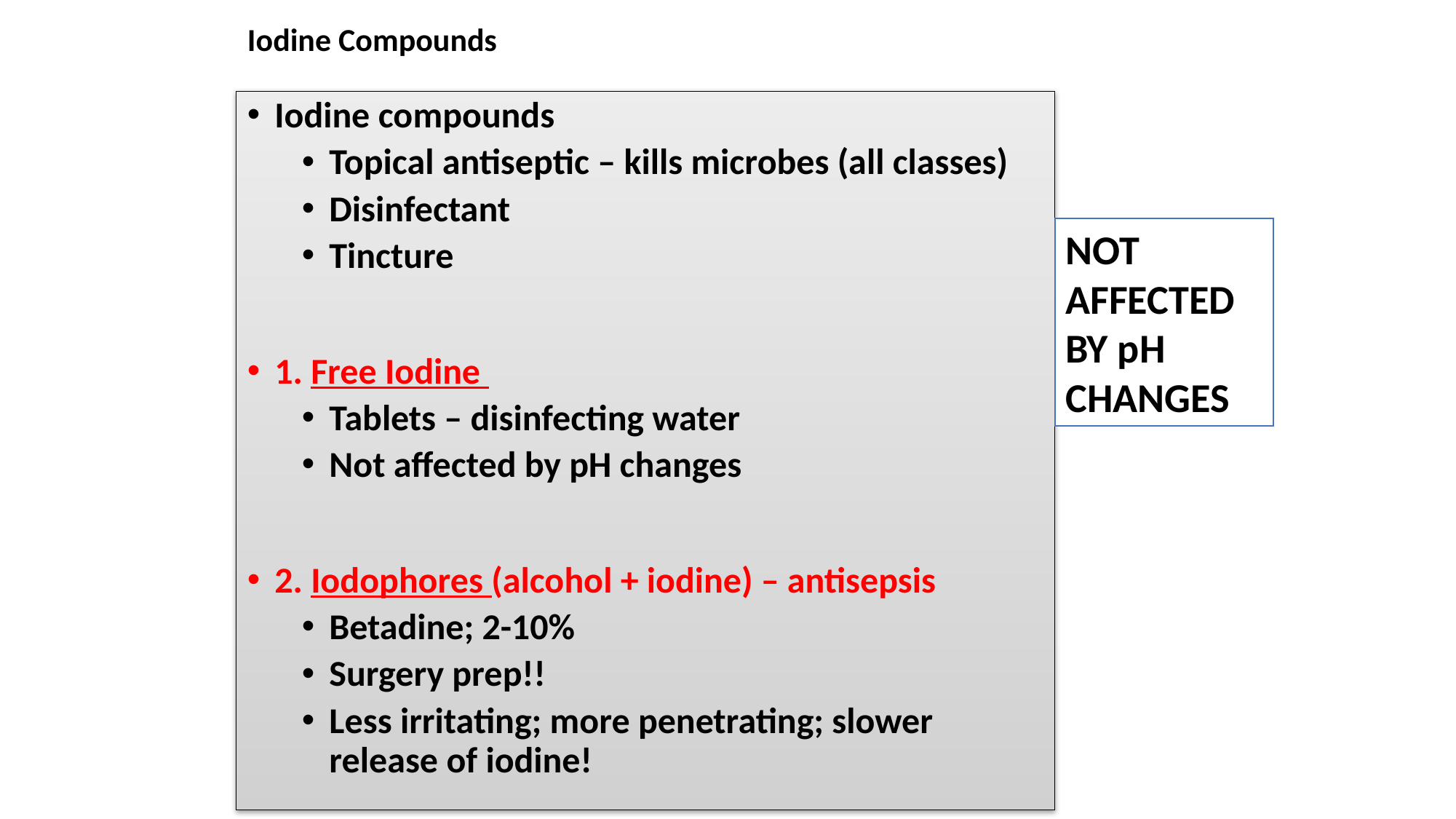

# Iodine Compounds
Iodine compounds
Topical antiseptic – kills microbes (all classes)
Disinfectant
Tincture

1. Free Iodine
Tablets – disinfecting water
Not affected by pH changes

2. Iodophores (alcohol + iodine) – antisepsis
Betadine; 2-10%
Surgery prep!!
Less irritating; more penetrating; slower release of iodine!

NOT AFFECTED BY pH CHANGES